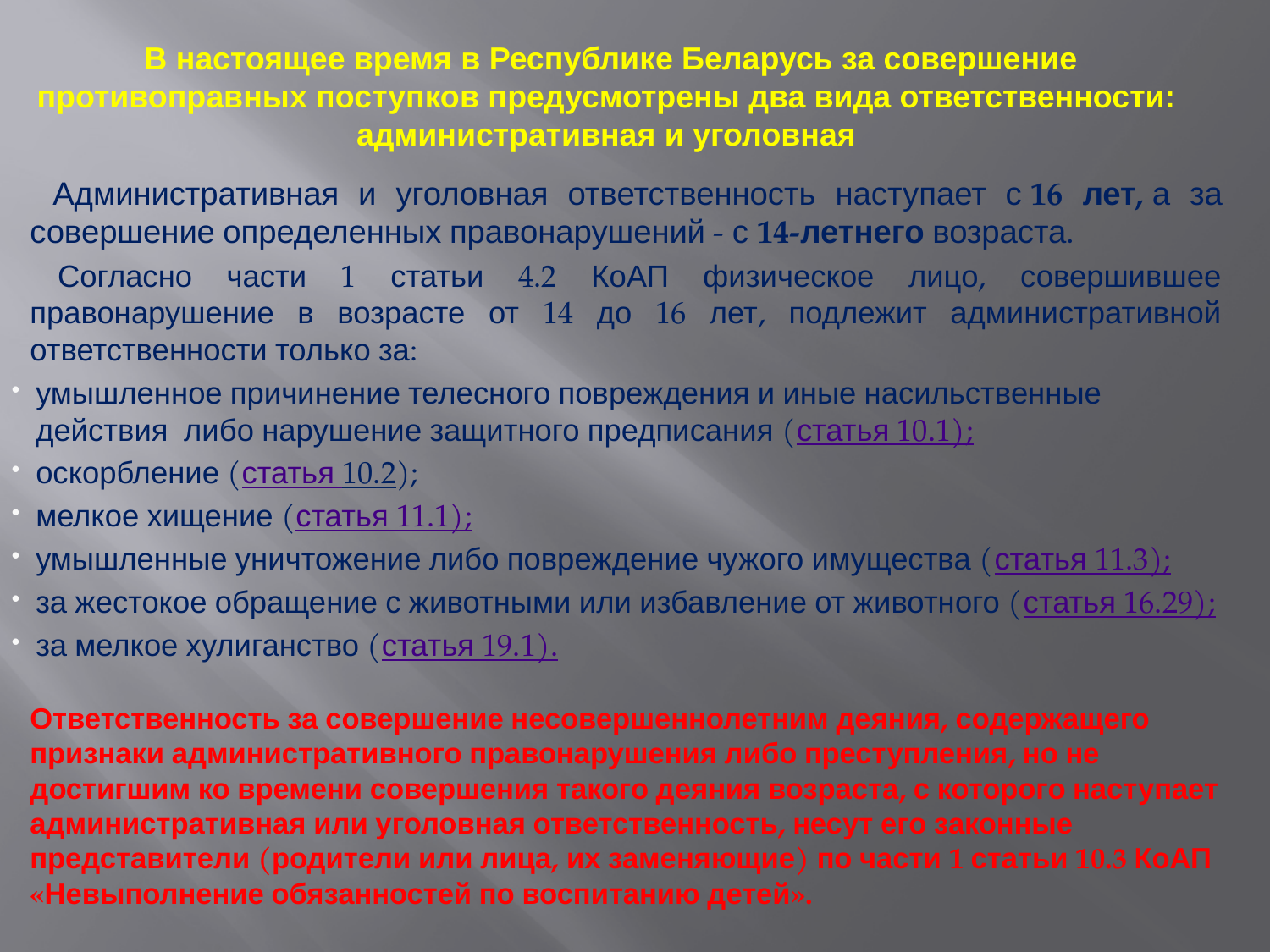

# В настоящее время в Республике Беларусь за совершение противоправных поступков предусмотрены два вида ответственности: административная и уголовная
   Административная и уголовная ответственность наступает с 16 лет, а за совершение определенных правонарушений - с 14-летнего возраста.
Согласно части 1 статьи 4.2 КоАП физическое лицо, совершившее правонарушение в возрасте от 14 до 16 лет, подлежит административной ответственности только за:
умышленное причинение телесного повреждения и иные насильственные действия  либо нарушение защитного предписания (статья 10.1);
оскорбление (статья 10.2);
мелкое хищение (статья 11.1);
умышленные уничтожение либо повреждение чужого имущества (статья 11.3);
за жестокое обращение с животными или избавление от животного (статья 16.29);
за мелкое хулиганство (статья 19.1).

Ответственность за совершение несовершеннолетним деяния, содержащего признаки административного правонарушения либо преступления, но не достигшим ко времени совершения такого деяния возраста, с которого наступает административная или уголовная ответственность, несут его законные представители (родители или лица, их заменяющие) по части 1 статьи 10.3 КоАП «Невыполнение обязанностей по воспитанию детей».